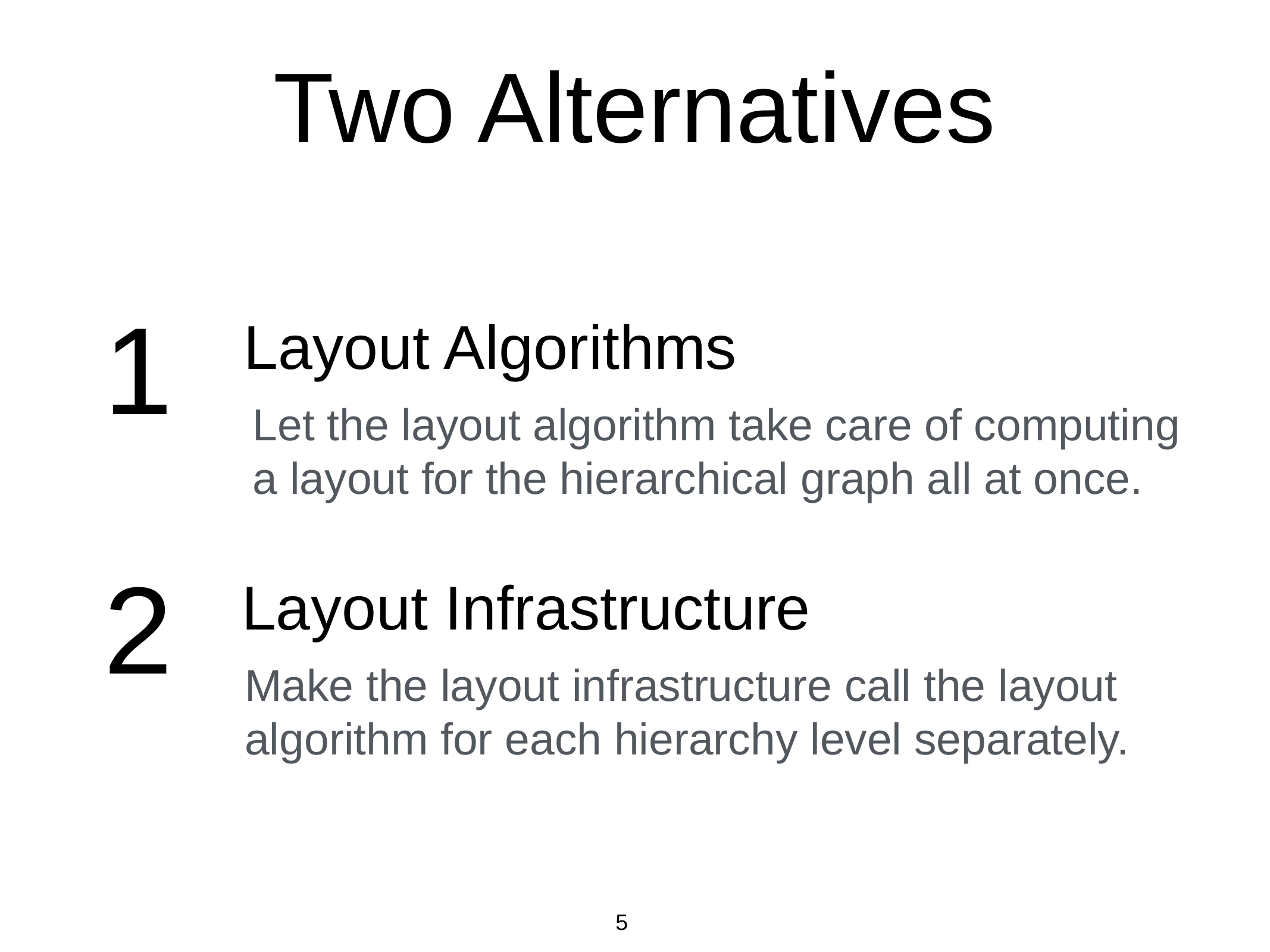

# Two Alternatives
1
Layout Algorithms
Let the layout algorithm take care of computing
a layout for the hierarchical graph all at once.
2
Layout Infrastructure
Make the layout infrastructure call the layout
algorithm for each hierarchy level separately.
5